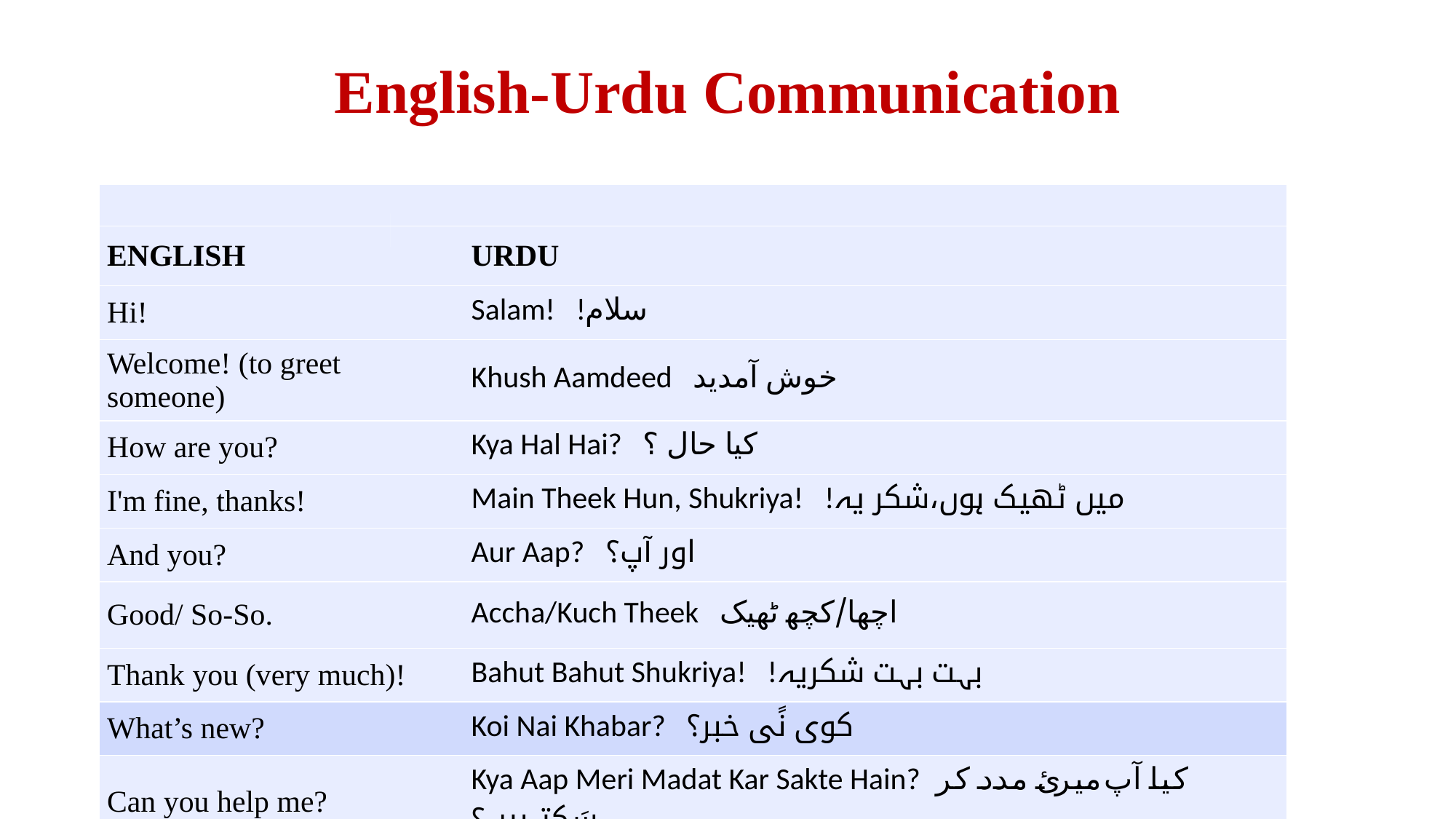

# English-Urdu Communication
|  |  |
| --- | --- |
|  |  |
| ENGLISH | URDU |
| Hi! | Salam!   !سلام |
| Welcome! (to greet someone) | Khush Aamdeed   خوش آمدید |
| How are you? | Kya Hal Hai?   کیا حال ہے؟ |
| I'm fine, thanks! | Main Theek Hun, Shukriya!   !میں ٹھیک ہوں،شکر یہ |
| And you? | Aur Aap?   اور آپ؟ |
| Good/ So-So. | Accha/Kuch Theek   اچھا/ﮐﭽﮭ ٹھیک |
| Thank you (very much)! | Bahut Bahut Shukriya!   !بہت بہت شکریہ |
| What’s new? | Koi Nai Khabar?   کوی نًی خبر؟ |
| Can you help me? | Kya Aap Meri Madat Kar Sakte Hain?   کیا آپ میرئ مدد کر سَکتےہیں؟ |